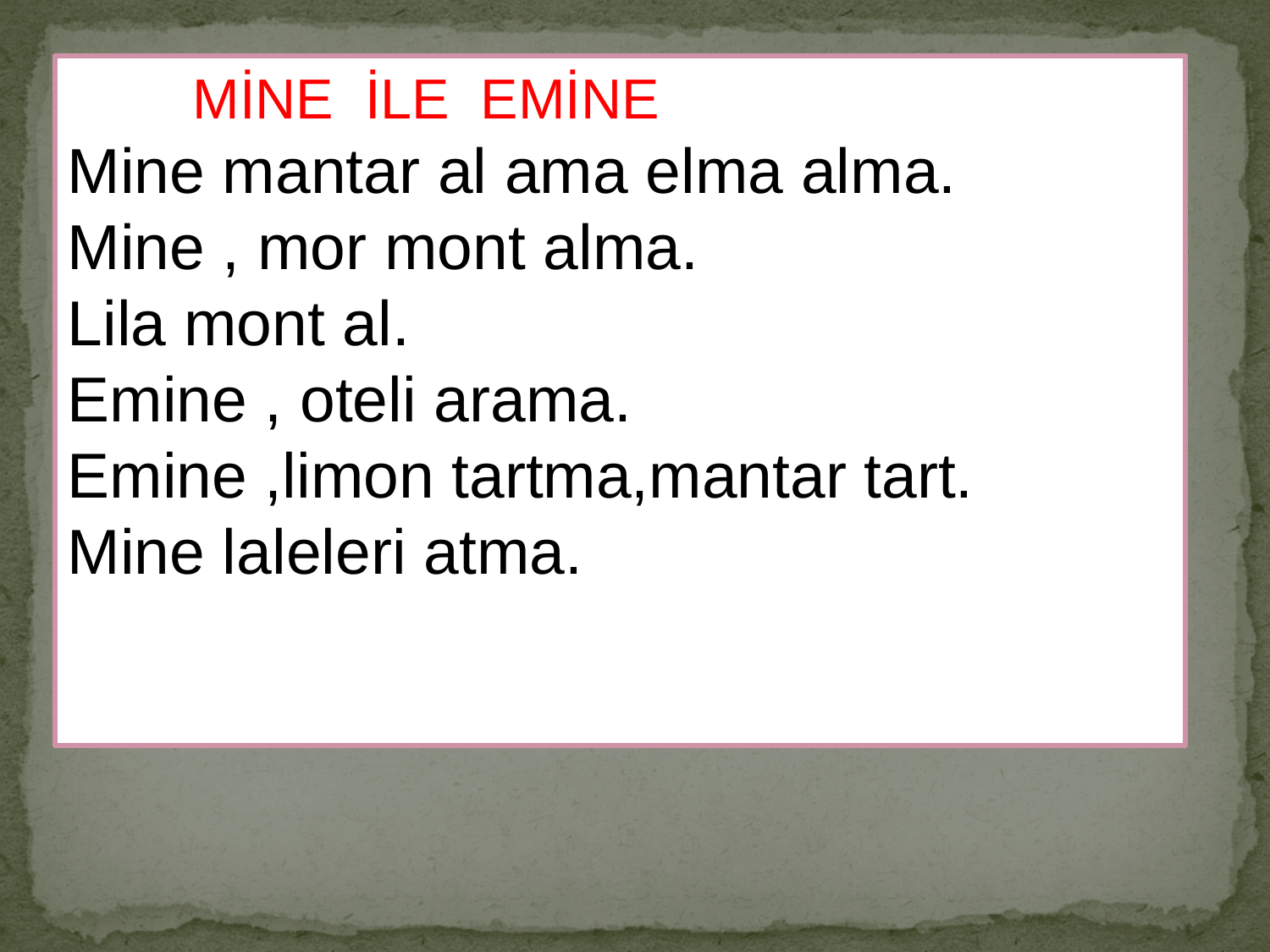

MİNE  İLE  EMİNE
Mine mantar al ama elma alma.
Mine , mor mont alma.
Lila mont al.
Emine , oteli arama.
Emine ,limon tartma,mantar tart.
Mine laleleri atma.